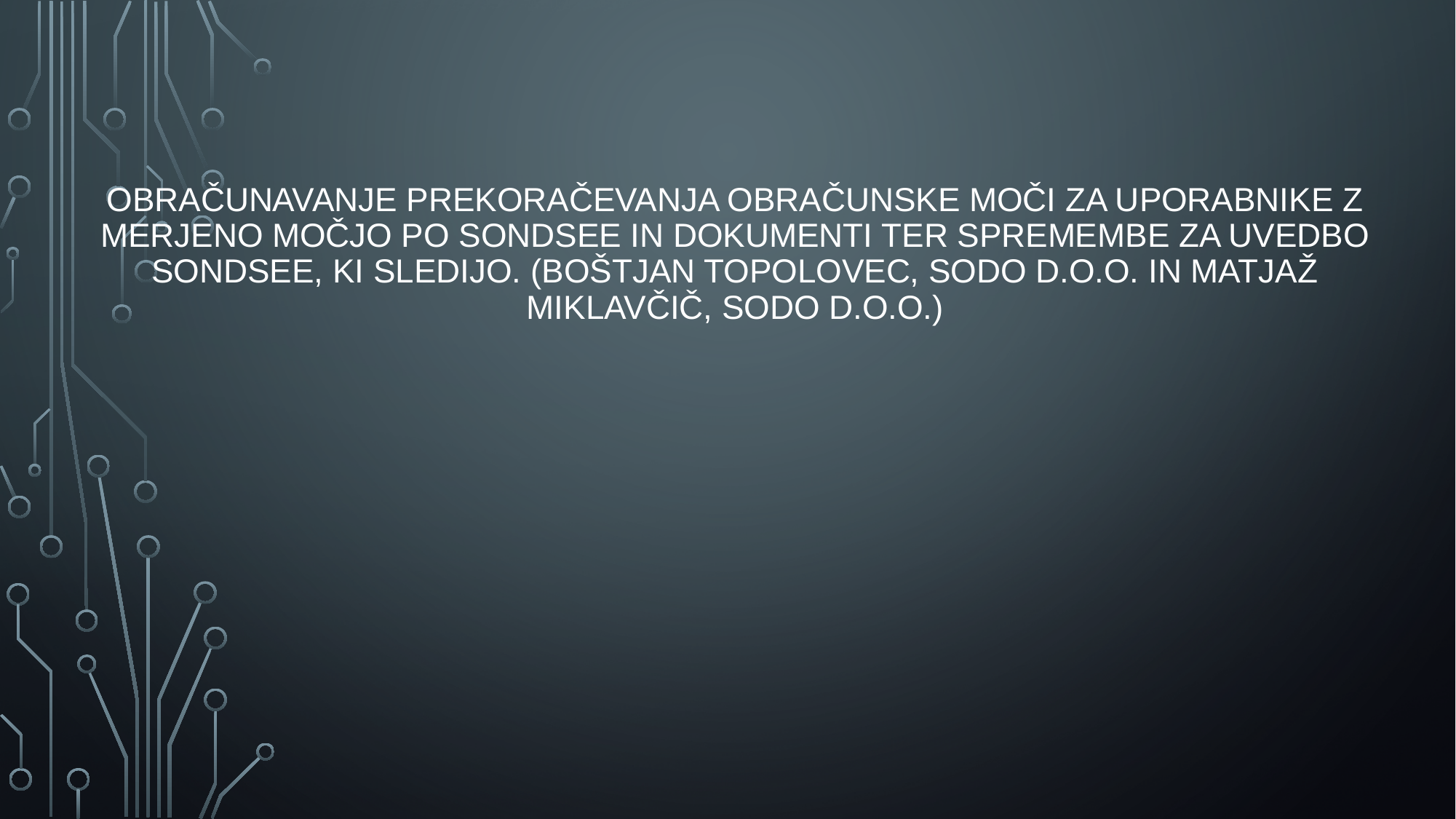

# Obračunavanje prekoračevanja obračunske moči za uporabnike z merjeno močjo po SONDSEE in dokumenti ter spremembe za uvedbo SONDSEE, ki sledijo. (Boštjan Topolovec, SODO d.o.o. in Matjaž Miklavčič, SODO d.o.o.)